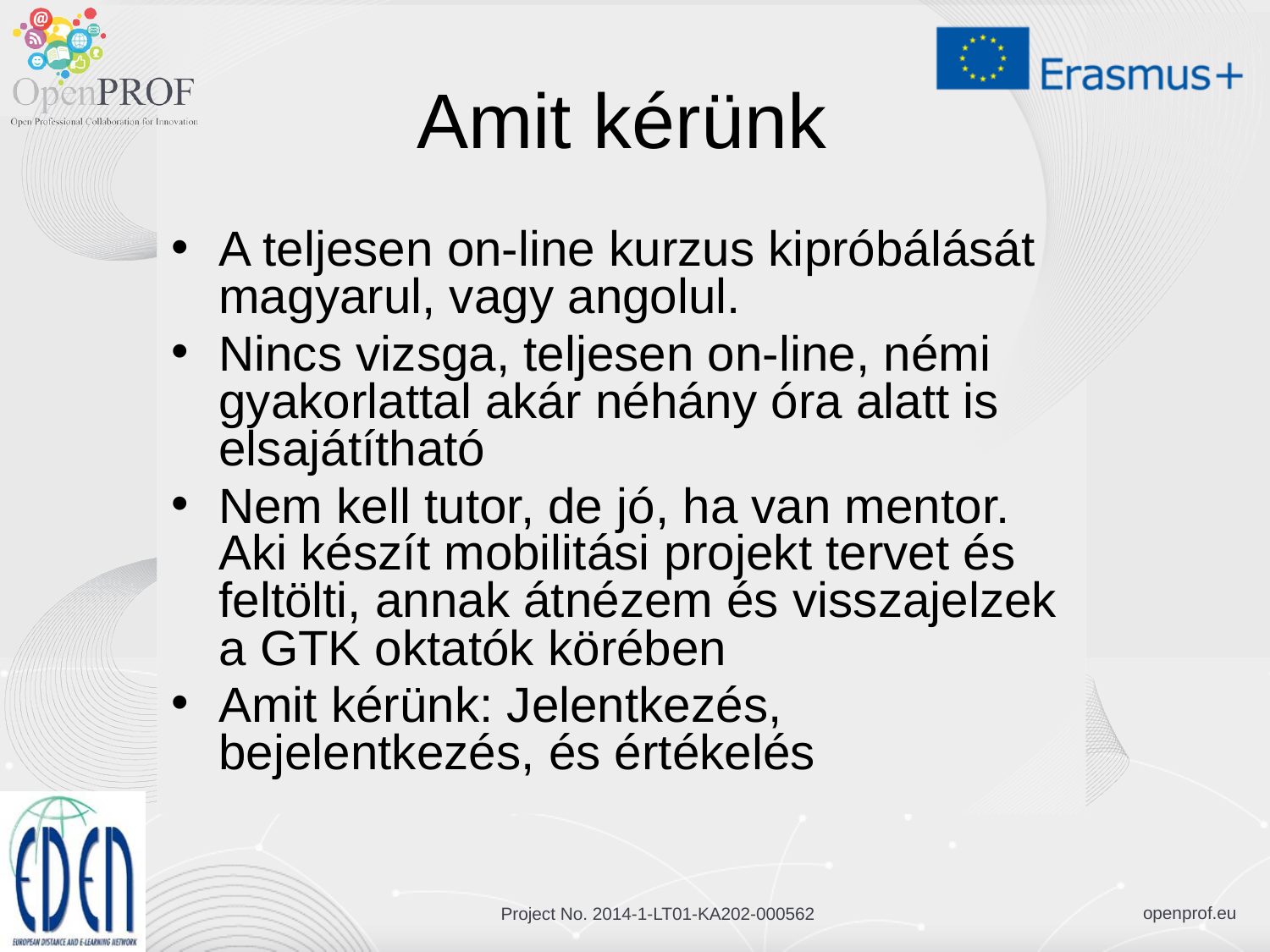

# Amit kérünk
A teljesen on-line kurzus kipróbálását magyarul, vagy angolul.
Nincs vizsga, teljesen on-line, némi gyakorlattal akár néhány óra alatt is elsajátítható
Nem kell tutor, de jó, ha van mentor. Aki készít mobilitási projekt tervet és feltölti, annak átnézem és visszajelzek a GTK oktatók körében
Amit kérünk: Jelentkezés, bejelentkezés, és értékelés